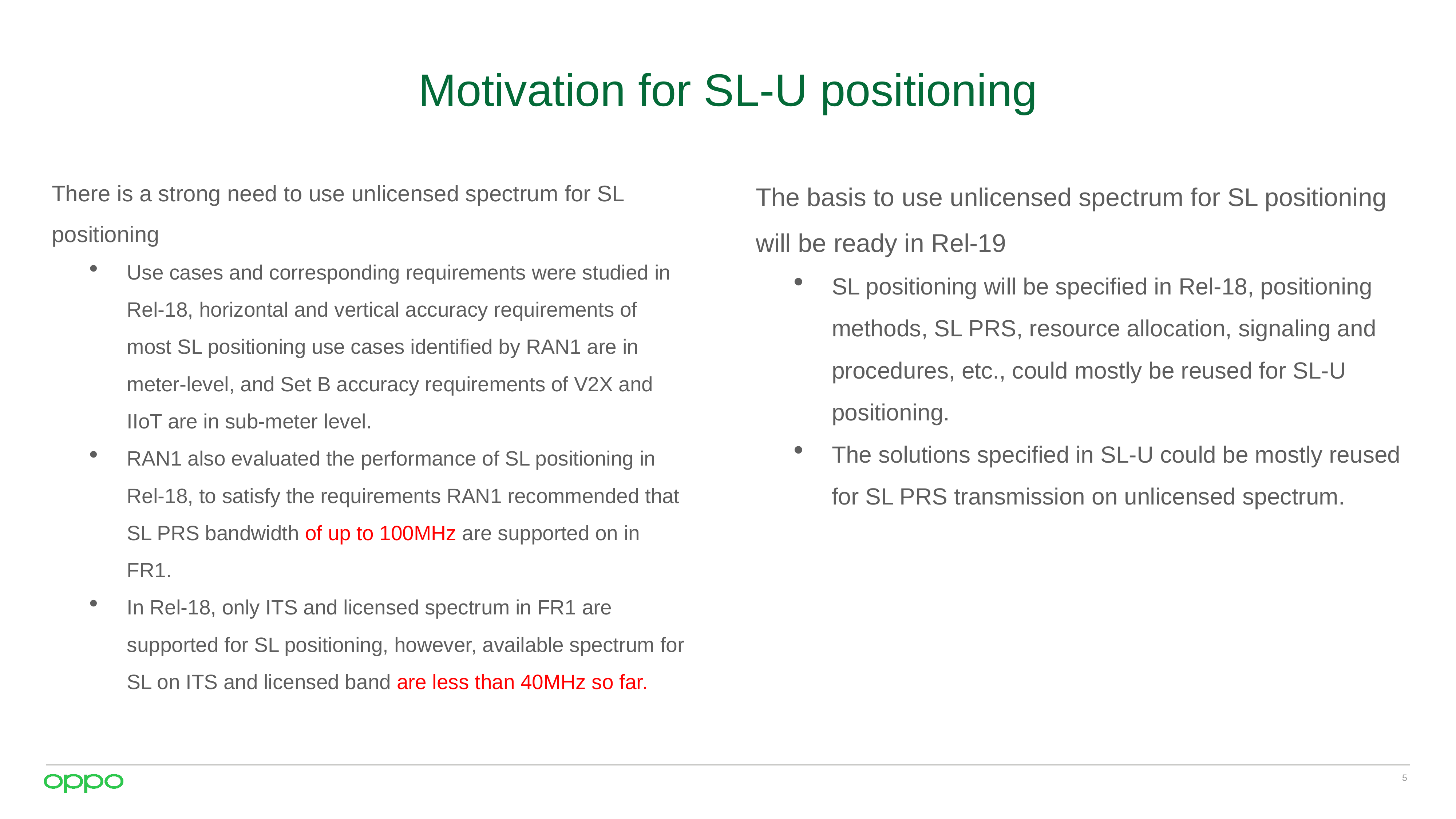

# Motivation for SL-U positioning
There is a strong need to use unlicensed spectrum for SL positioning
Use cases and corresponding requirements were studied in Rel-18, horizontal and vertical accuracy requirements of most SL positioning use cases identified by RAN1 are in meter-level, and Set B accuracy requirements of V2X and IIoT are in sub-meter level.
RAN1 also evaluated the performance of SL positioning in Rel-18, to satisfy the requirements RAN1 recommended that SL PRS bandwidth of up to 100MHz are supported on in FR1.
In Rel-18, only ITS and licensed spectrum in FR1 are supported for SL positioning, however, available spectrum for SL on ITS and licensed band are less than 40MHz so far.

The basis to use unlicensed spectrum for SL positioning will be ready in Rel-19
SL positioning will be specified in Rel-18, positioning methods, SL PRS, resource allocation, signaling and procedures, etc., could mostly be reused for SL-U positioning.
The solutions specified in SL-U could be mostly reused for SL PRS transmission on unlicensed spectrum.